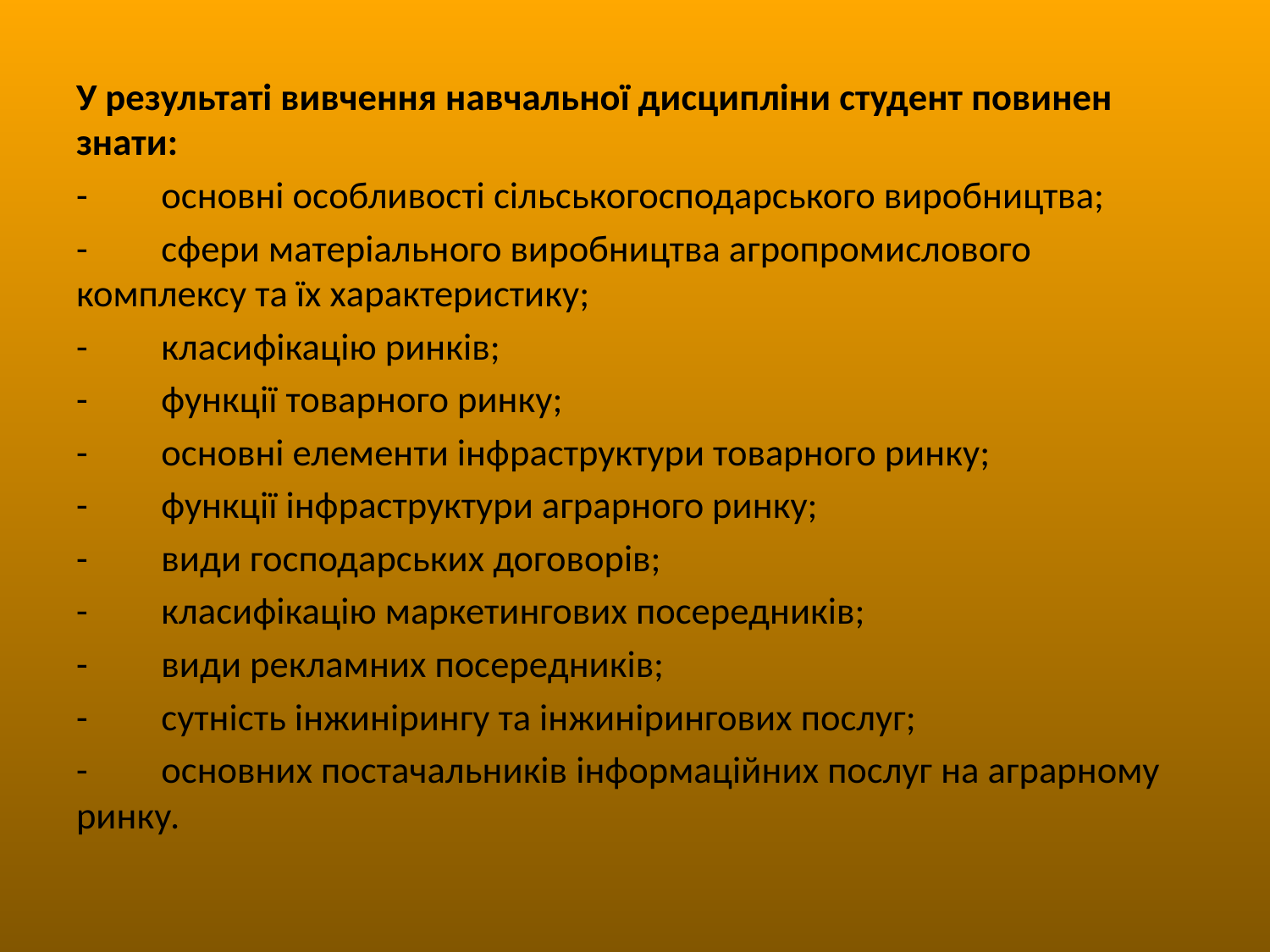

У результаті вивчення навчальної дисципліни студент повинен знати:
-	основні особливості сільськогосподарського виробництва;
-	сфери матеріального виробництва агропромислового комплексу та їх характеристику;
-	класифікацію ринків;
-	функції товарного ринку;
-	основні елементи інфраструктури товарного ринку;
-	функції інфраструктури аграрного ринку;
-	види господарських договорів;
-	класифікацію маркетингових посередників;
-	види рекламних посередників;
-	сутність інжинірингу та інжинірингових послуг;
-	основних постачальників інформаційних послуг на аграрному ринку.